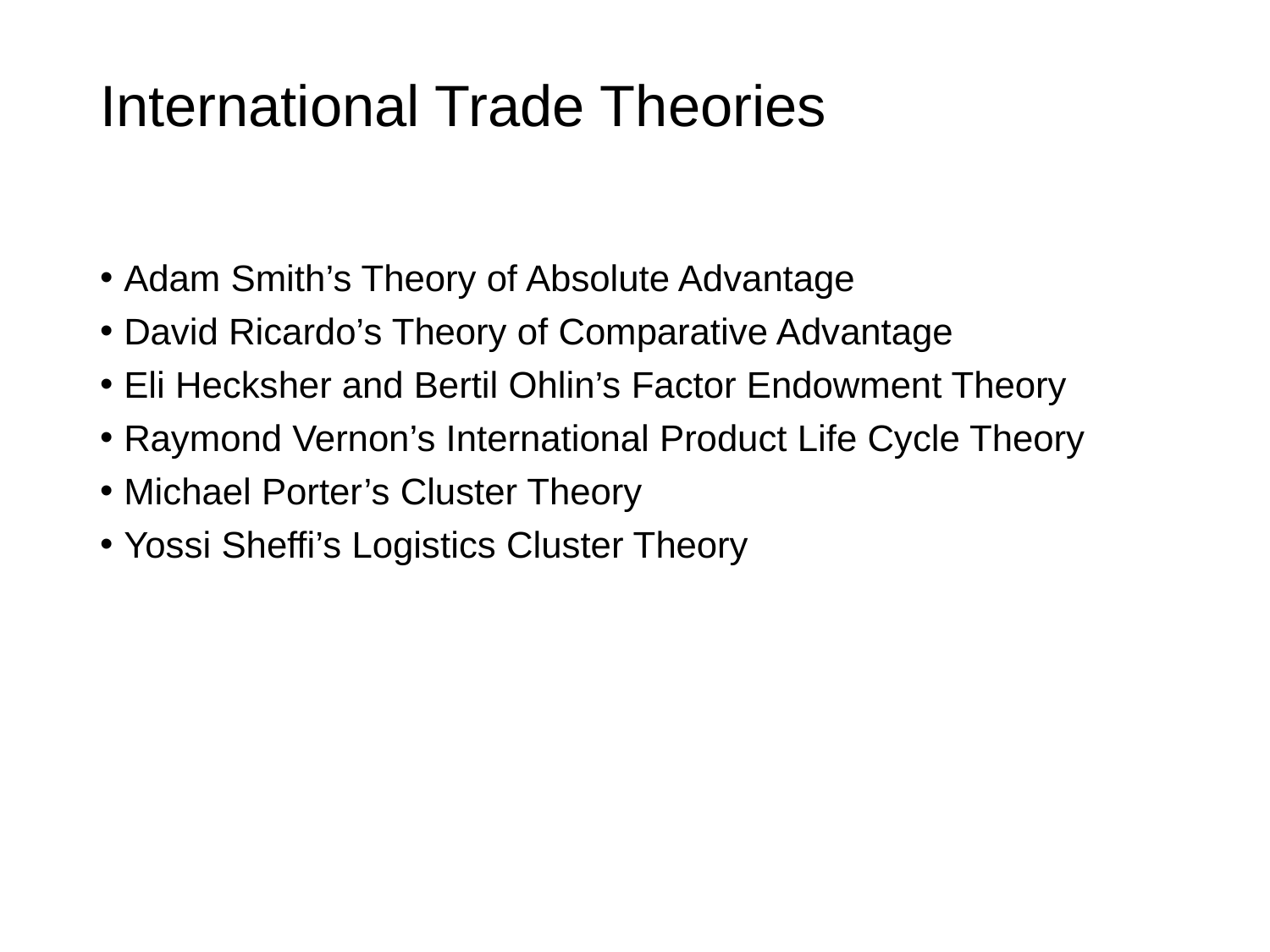

# International Trade Theories
Adam Smith’s Theory of Absolute Advantage
David Ricardo’s Theory of Comparative Advantage
Eli Hecksher and Bertil Ohlin’s Factor Endowment Theory
Raymond Vernon’s International Product Life Cycle Theory
Michael Porter’s Cluster Theory
Yossi Sheffi’s Logistics Cluster Theory